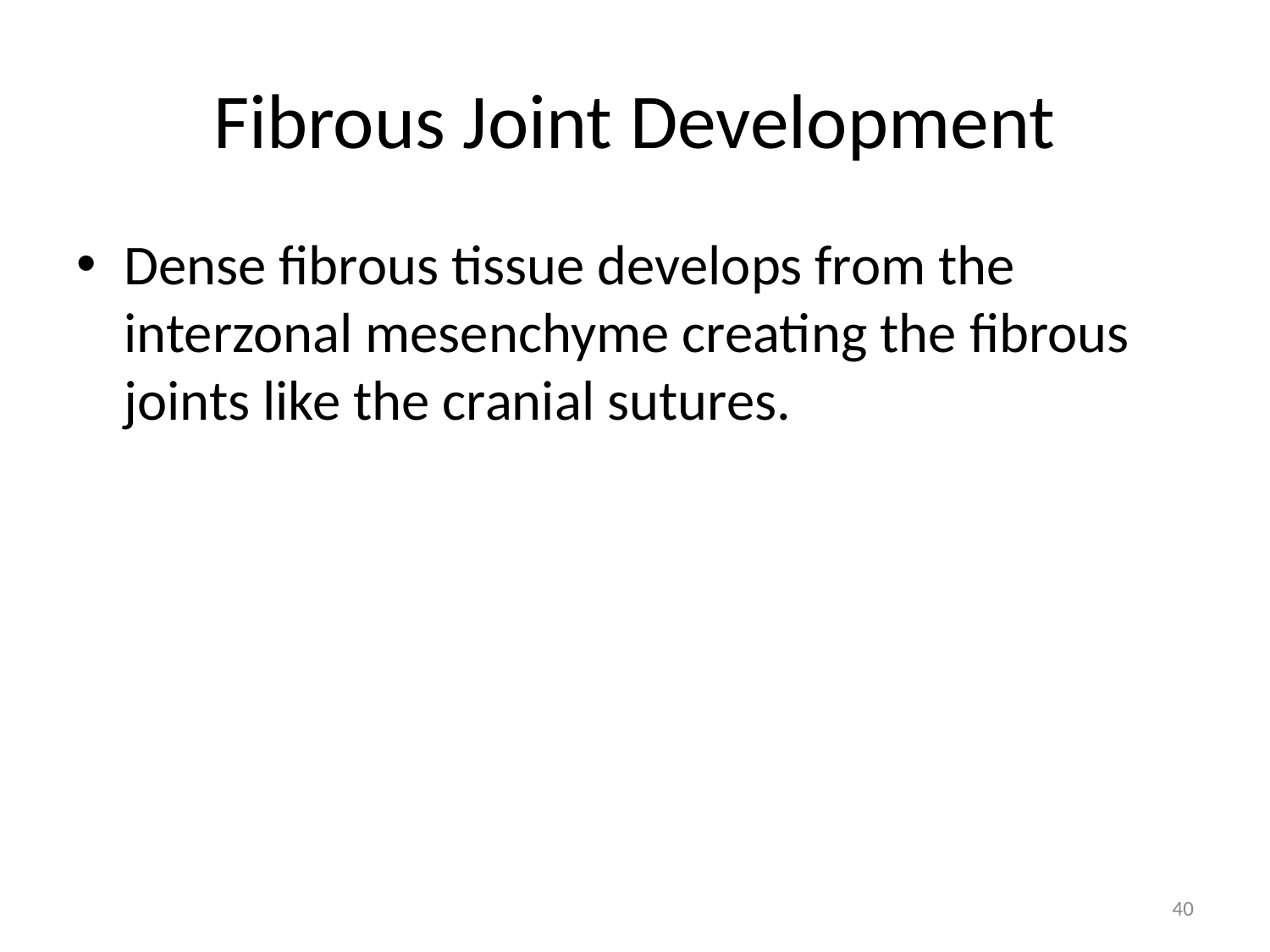

# Fibrous Joint Development
Dense fibrous tissue develops from the interzonal mesenchyme creating the fibrous joints like the cranial sutures.

40